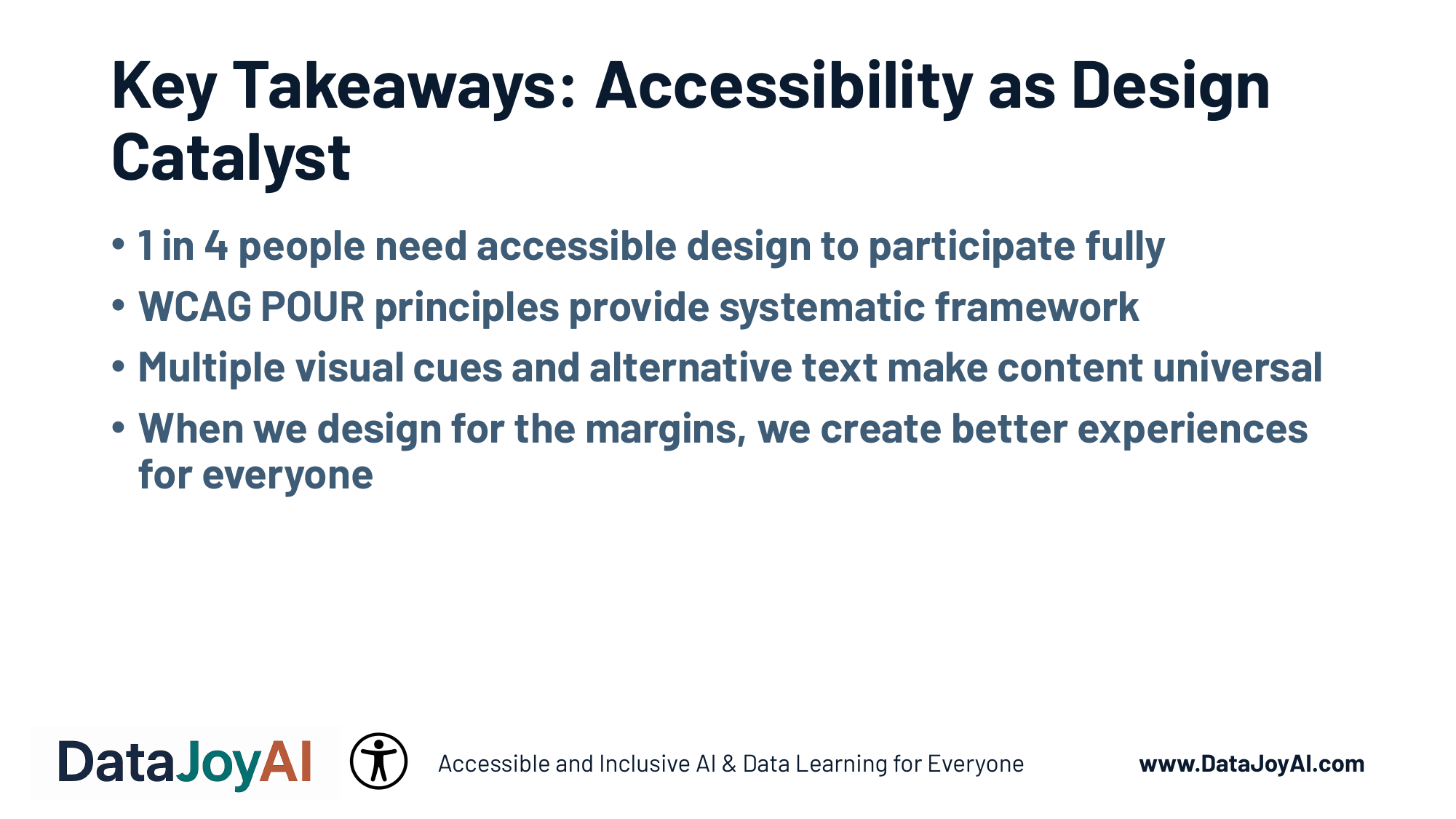

# Key Takeaways: Accessibility as Design Catalyst
1 in 4 people need accessible design to participate fully
WCAG POUR principles provide systematic framework
Multiple visual cues and alternative text make content universal
When we design for the margins, we create better experiences for everyone